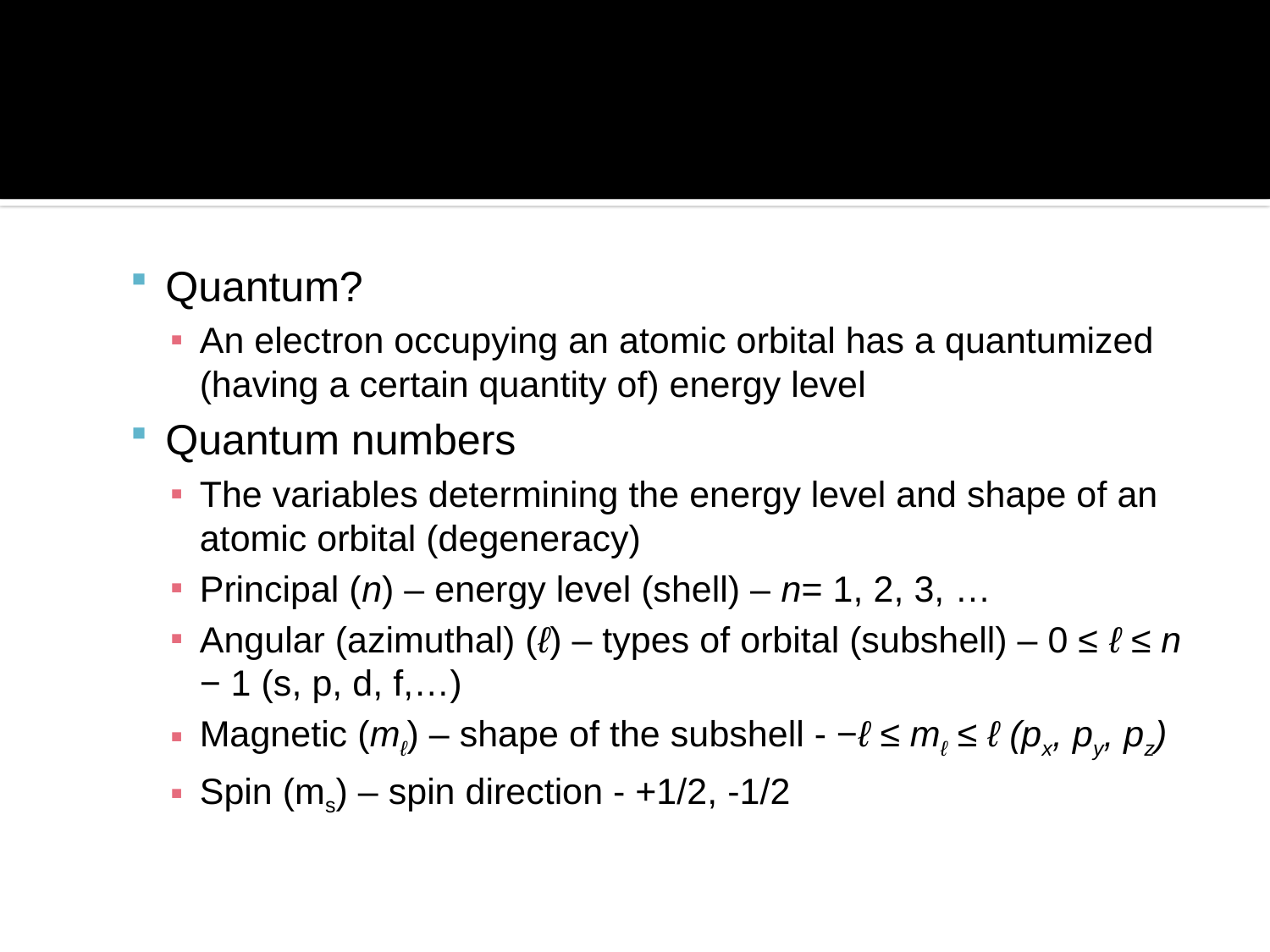

Quantum?
An electron occupying an atomic orbital has a quantumized (having a certain quantity of) energy level
Quantum numbers
The variables determining the energy level and shape of an atomic orbital (degeneracy)
Principal (n) – energy level (shell) – n= 1, 2, 3, …
Angular (azimuthal) (ℓ) – types of orbital (subshell) – 0 ≤ ℓ ≤ n − 1 (s, p, d, f,…)
Magnetic (mℓ) – shape of the subshell - −ℓ ≤ mℓ ≤ ℓ (px, py, pz)
Spin (ms) – spin direction - +1/2, -1/2